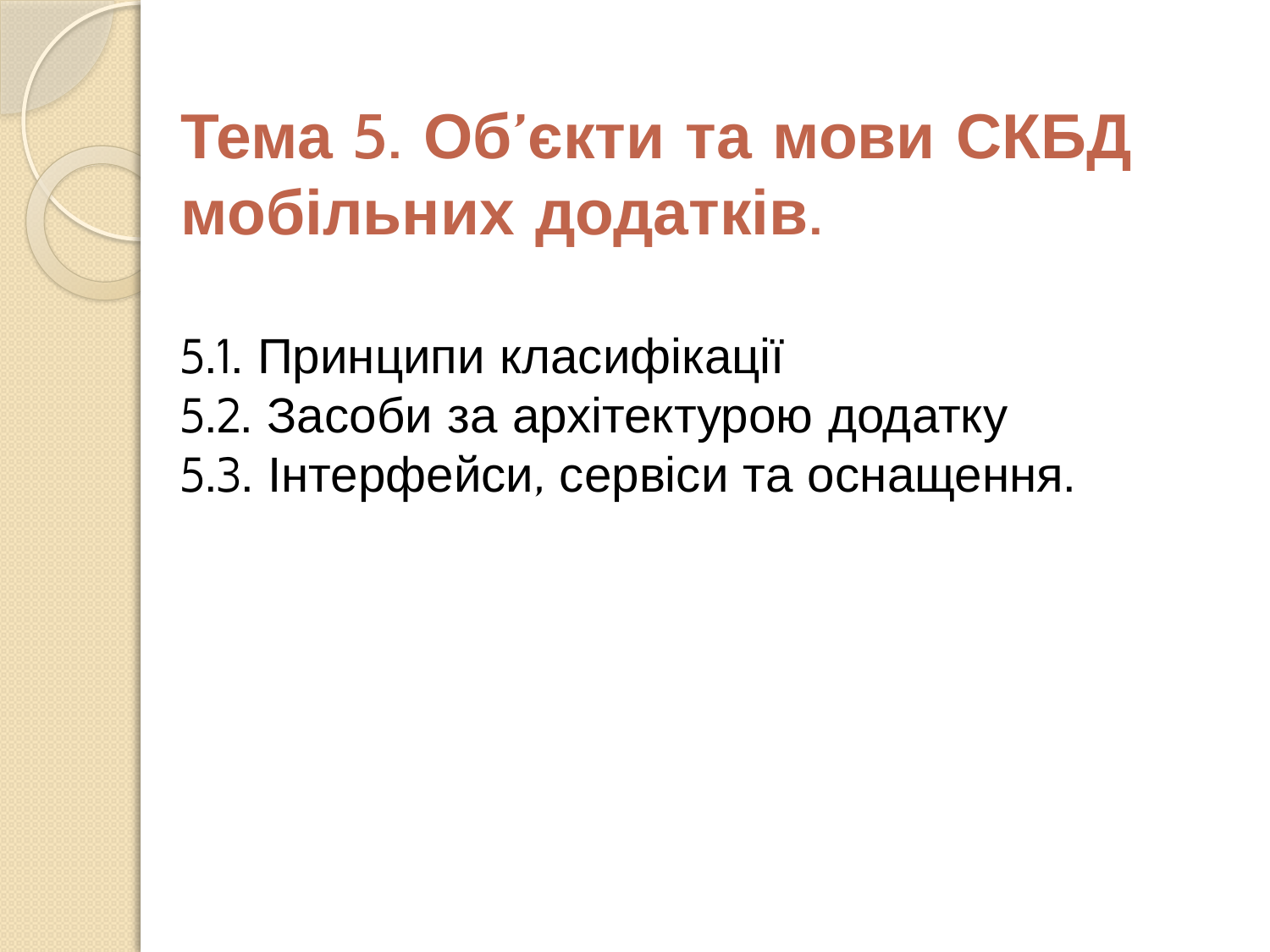

Тема 5. Об’єкти та мови СКБД мобільних додатків.

5.1. Принципи класифікації
5.2. Засоби за архітектурою додатку
5.3. Інтерфейси, сервіси та оснащення.